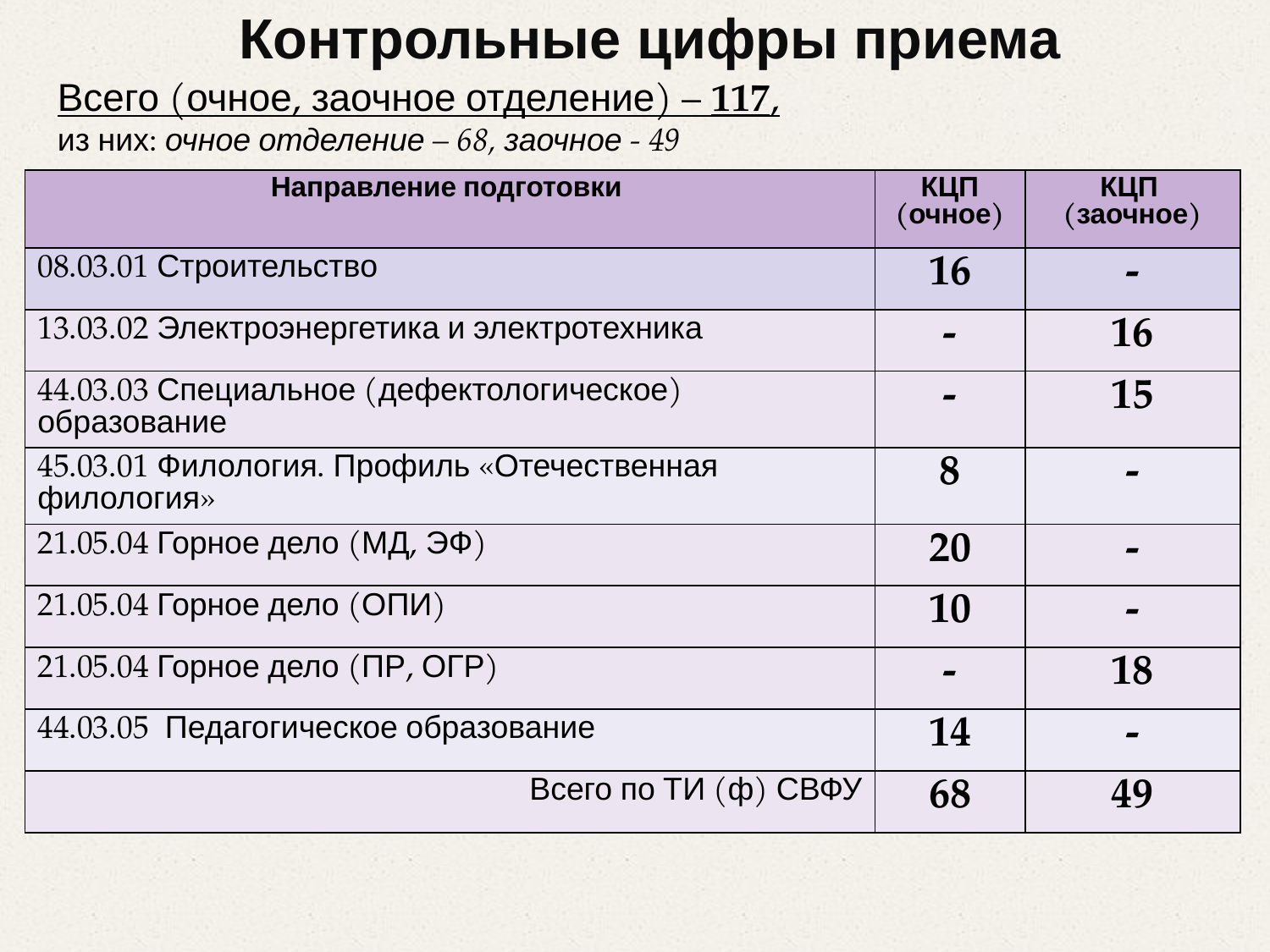

# Контрольные цифры приема
Всего (очное, заочное отделение) – 117,
из них: очное отделение – 68, заочное - 49
| Направление подготовки | КЦП (очное) | КЦП (заочное) |
| --- | --- | --- |
| 08.03.01 Строительство | 16 | - |
| 13.03.02 Электроэнергетика и электротехника | - | 16 |
| 44.03.03 Специальное (дефектологическое) образование | - | 15 |
| 45.03.01 Филология. Профиль «Отечественная филология» | 8 | - |
| 21.05.04 Горное дело (МД, ЭФ) | 20 | - |
| 21.05.04 Горное дело (ОПИ) | 10 | - |
| 21.05.04 Горное дело (ПР, ОГР) | - | 18 |
| 44.03.05 Педагогическое образование | 14 | - |
| Всего по ТИ (ф) СВФУ | 68 | 49 |